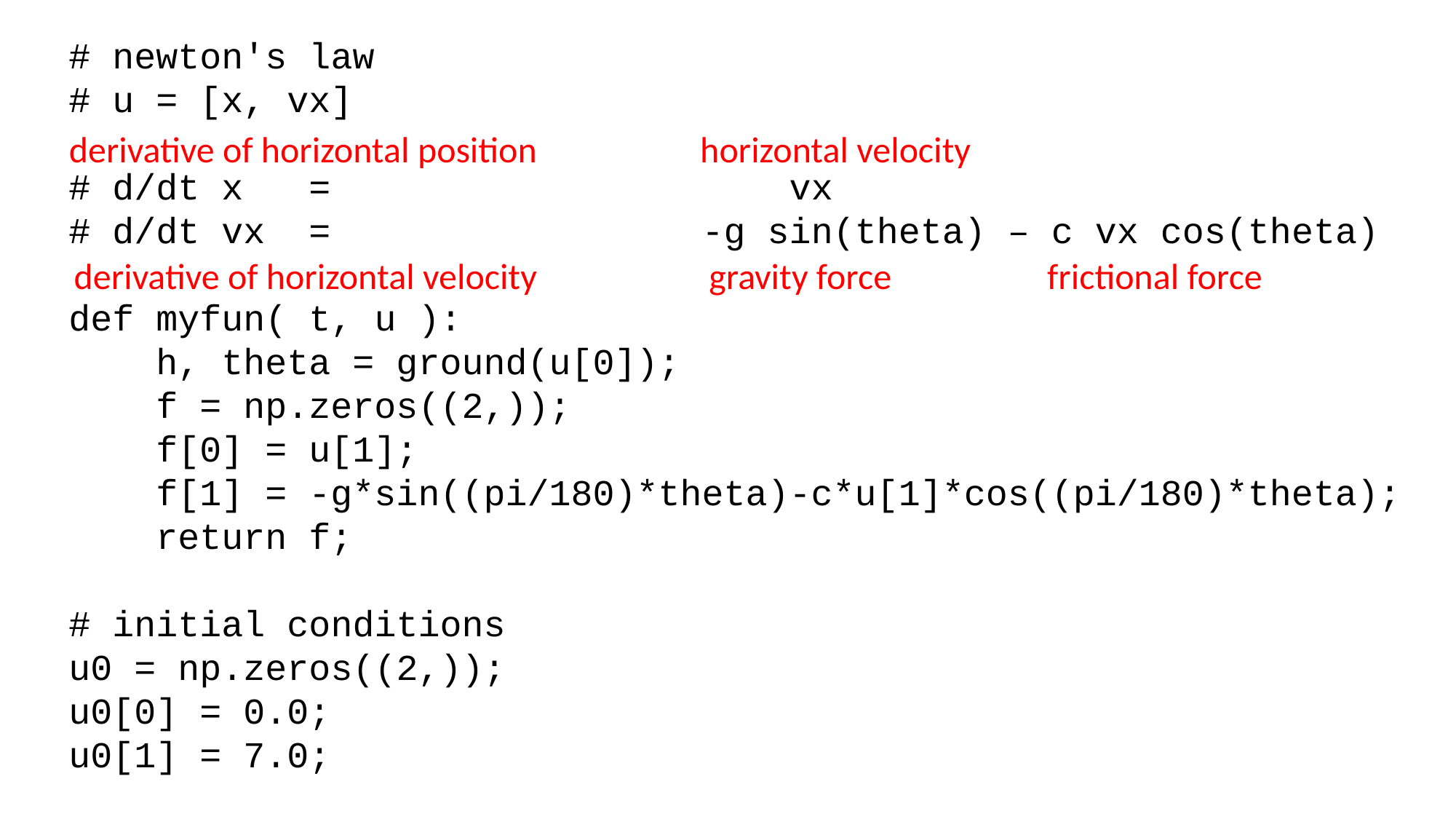

# newton's law
# u = [x, vx]

# d/dt x   =                     vx
# d/dt vx  =                 -g sin(theta) – c vx cos(theta)

def myfun( t, u ):
    h, theta = ground(u[0]);
    f = np.zeros((2,));
    f[0] = u[1];
    f[1] = -g*sin((pi/180)*theta)-c*u[1]*cos((pi/180)*theta);
    return f;

# initial conditions
u0 = np.zeros((2,));
u0[0] = 0.0;
u0[1] = 7.0;

derivative of horizontal position                    horizontal velocity
derivative of horizontal velocity                     gravity force                   frictional force